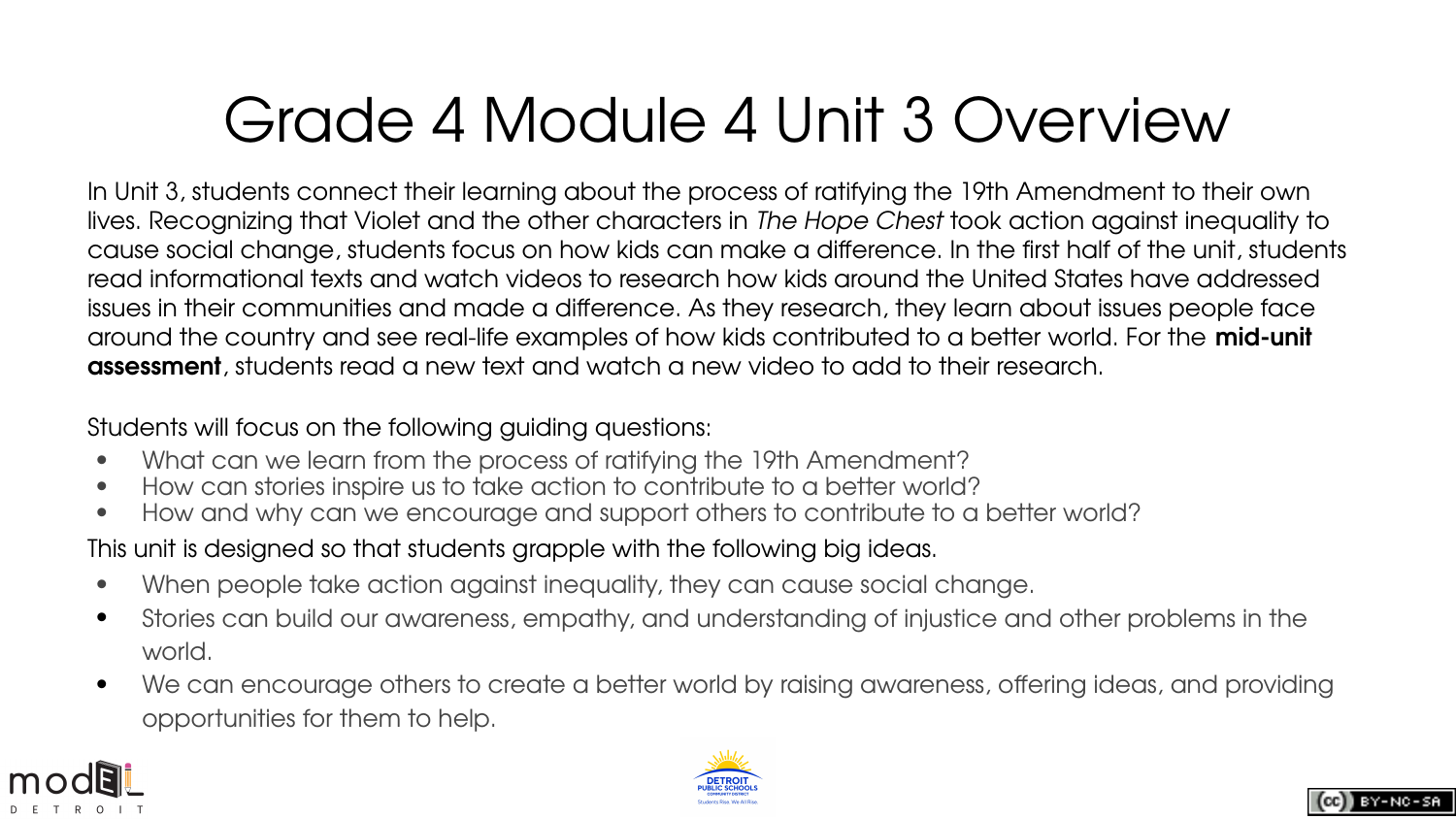

# Grade 4 Module 4 Unit 3 Overview
In Unit 3, students connect their learning about the process of ratifying the 19th Amendment to their own lives. Recognizing that Violet and the other characters in The Hope Chest took action against inequality to cause social change, students focus on how kids can make a difference. In the first half of the unit, students read informational texts and watch videos to research how kids around the United States have addressed issues in their communities and made a difference. As they research, they learn about issues people face around the country and see real-life examples of how kids contributed to a better world. For the mid-unit assessment, students read a new text and watch a new video to add to their research.

Students will focus on the following guiding questions:
What can we learn from the process of ratifying the 19th Amendment?
How can stories inspire us to take action to contribute to a better world?
How and why can we encourage and support others to contribute to a better world?
This unit is designed so that students grapple with the following big ideas.
When people take action against inequality, they can cause social change.
Stories can build our awareness, empathy, and understanding of injustice and other problems in the world.
We can encourage others to create a better world by raising awareness, offering ideas, and providing opportunities for them to help.